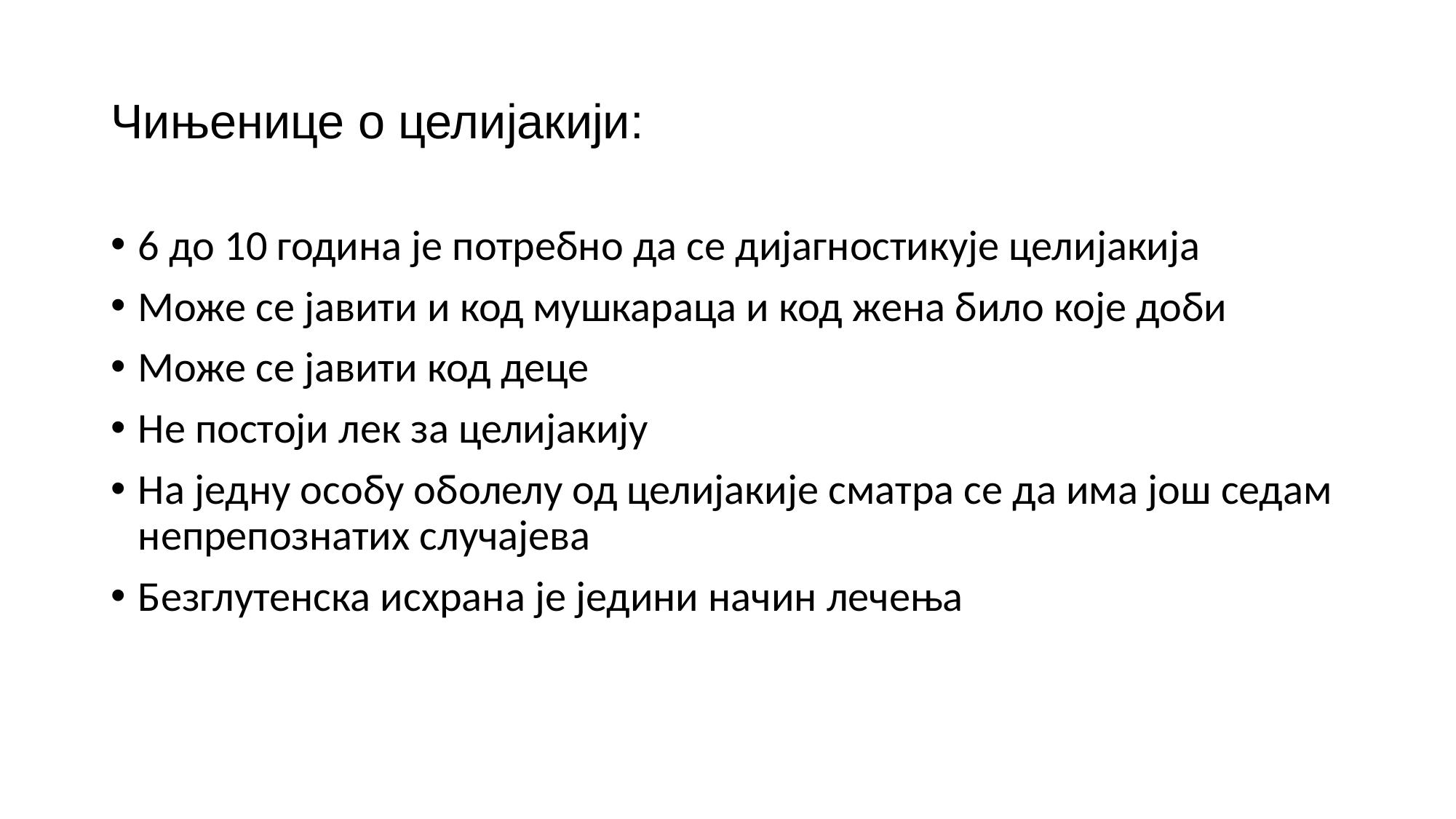

# Чињенице о целијакији:
6 до 10 година је потребно да се дијагностикује целијакија
Може се јавити и код мушкараца и код жена било које доби
Може се јавити код деце
Не постоји лек за целијакију
На једну особу оболелу од целијакије сматра се да има још седам непрепознатих случајева
Безглутенска исхрана је једини начин лечења